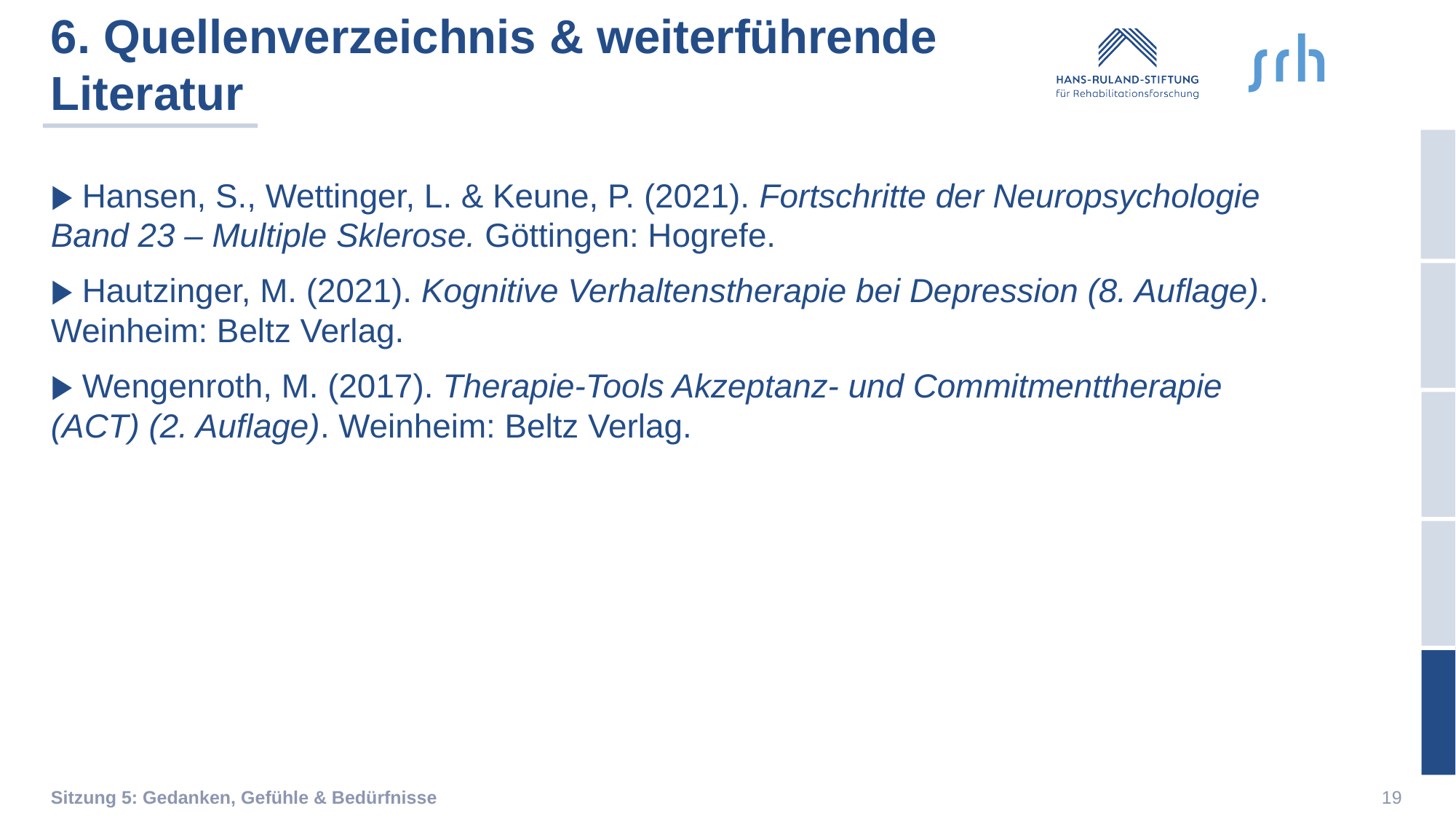

# 6. Quellenverzeichnis & weiterführende Literatur
▶ Hansen, S., Wettinger, L. & Keune, P. (2021). Fortschritte der Neuropsychologie Band 23 – Multiple Sklerose. Göttingen: Hogrefe.
▶ Hautzinger, M. (2021). Kognitive Verhaltenstherapie bei Depression (8. Auflage). Weinheim: Beltz Verlag.
▶ Wengenroth, M. (2017). Therapie-Tools Akzeptanz- und Commitmenttherapie (ACT) (2. Auflage). Weinheim: Beltz Verlag.
19
Sitzung 5: Gedanken, Gefühle & Bedürfnisse